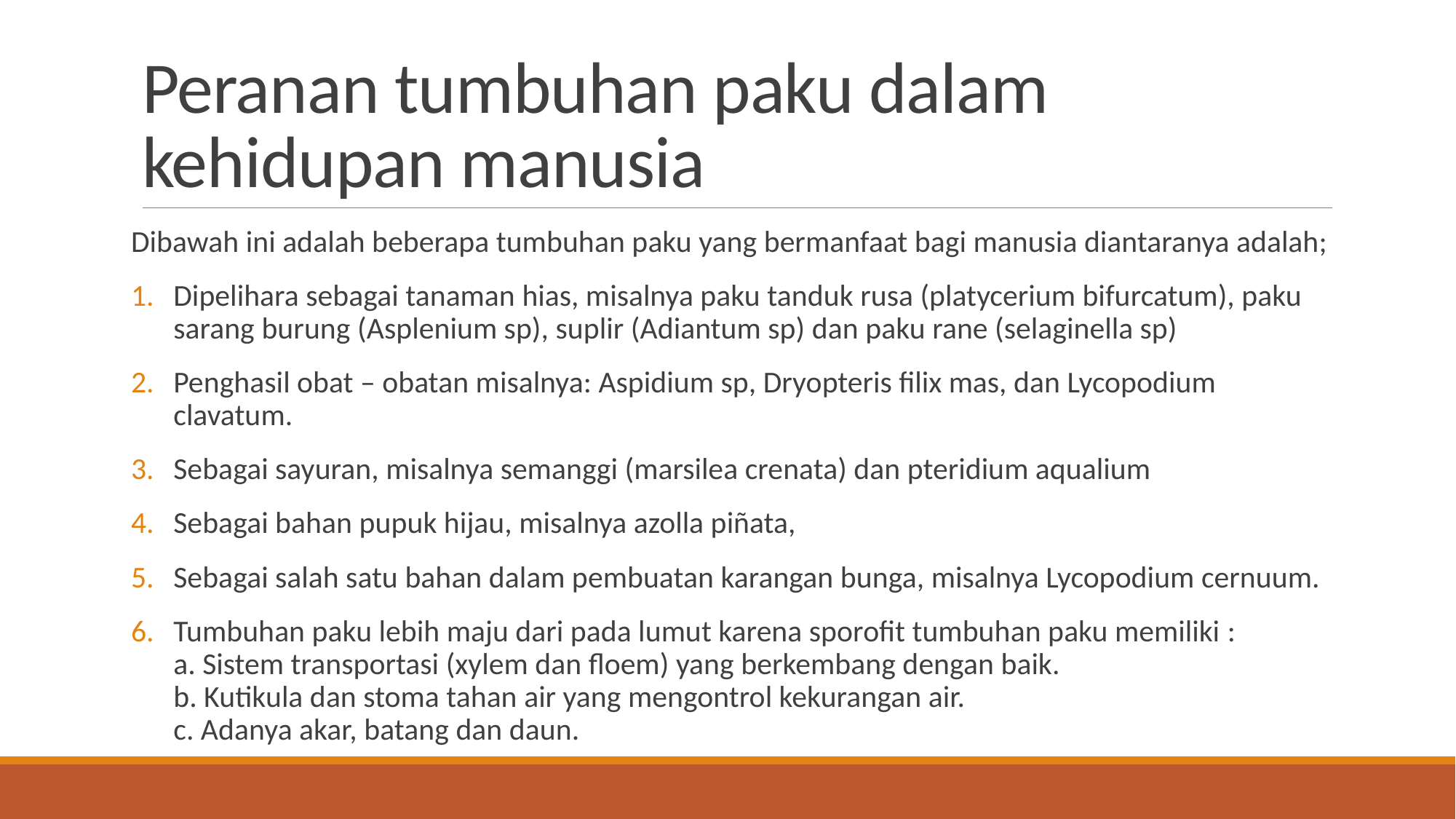

# Peranan tumbuhan paku dalam kehidupan manusia
Dibawah ini adalah beberapa tumbuhan paku yang bermanfaat bagi manusia diantaranya adalah;
Dipelihara sebagai tanaman hias, misalnya paku tanduk rusa (platycerium bifurcatum), paku sarang burung (Asplenium sp), suplir (Adiantum sp) dan paku rane (selaginella sp)
Penghasil obat – obatan misalnya: Aspidium sp, Dryopteris filix mas, dan Lycopodium clavatum.
Sebagai sayuran, misalnya semanggi (marsilea crenata) dan pteridium aqualium
Sebagai bahan pupuk hijau, misalnya azolla piñata,
Sebagai salah satu bahan dalam pembuatan karangan bunga, misalnya Lycopodium cernuum.
Tumbuhan paku lebih maju dari pada lumut karena sporofit tumbuhan paku memiliki :
a. Sistem transportasi (xylem dan floem) yang berkembang dengan baik.
b. Kutikula dan stoma tahan air yang mengontrol kekurangan air.
c. Adanya akar, batang dan daun.